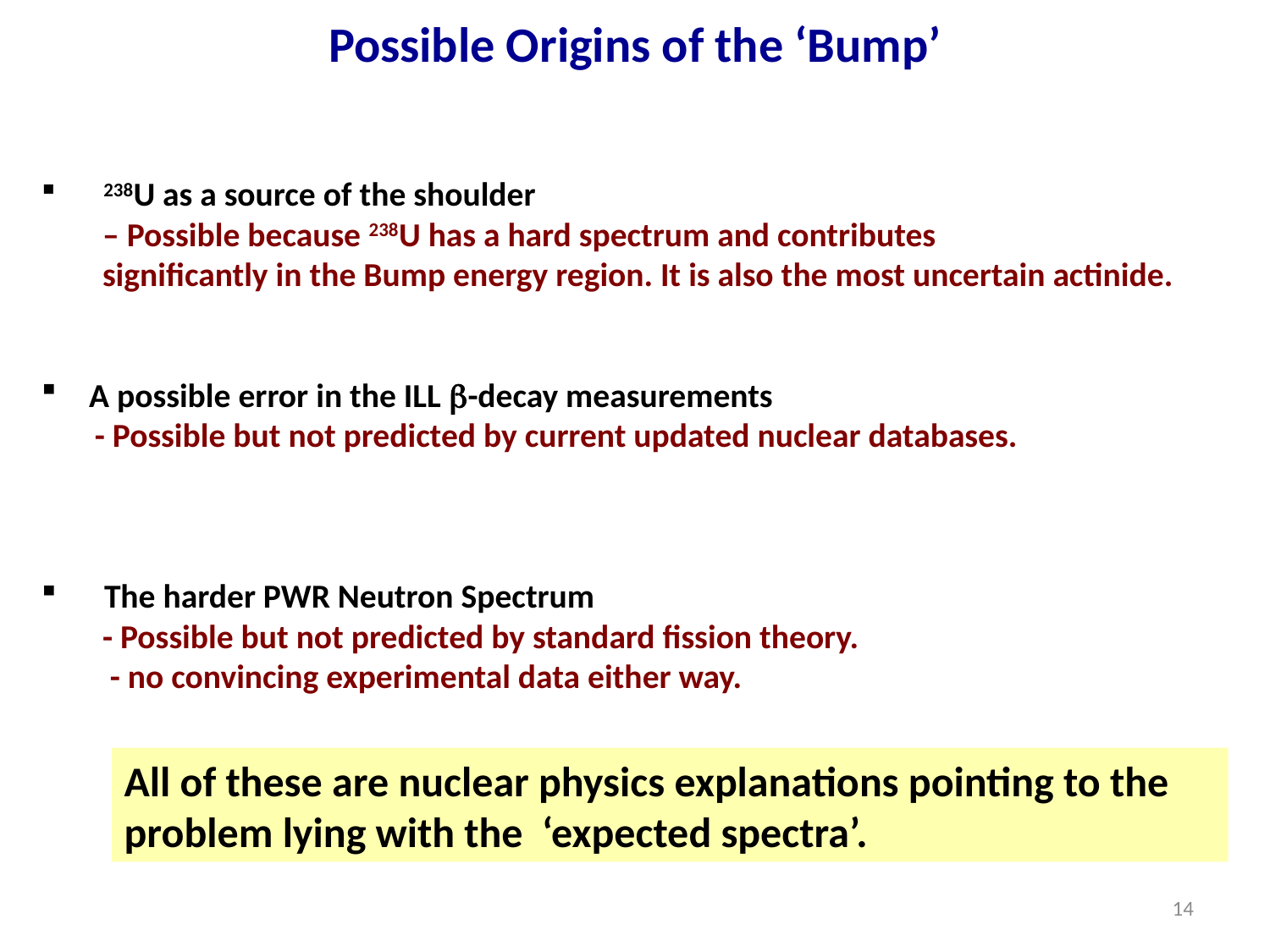

# Possible Origins of the ‘Bump’
  238U as a source of the shoulder
        – Possible because 238U has a hard spectrum and contributes
        significantly in the Bump energy region. It is also the most uncertain actinide.

A possible error in the ILL β-decay measurements
       - Possible but not predicted by current updated nuclear databases.

  The harder PWR Neutron Spectrum
        - Possible but not predicted by standard fission theory.
         - no convincing experimental data either way.

All of these are nuclear physics explanations pointing to the problem lying with the  ‘expected spectra’.
14